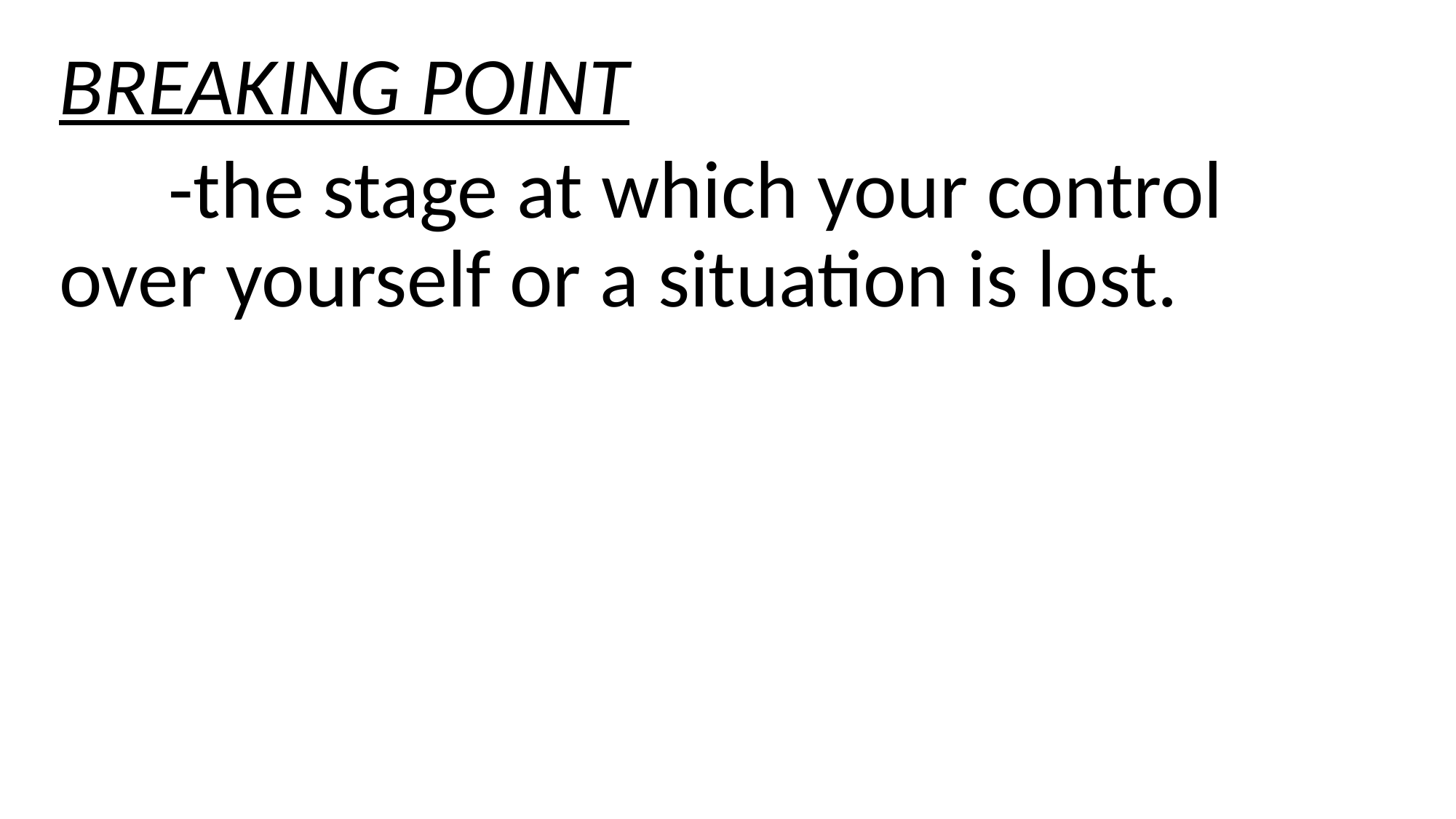

BREAKING POINT
	-the stage at which your control over yourself or a situation is lost.